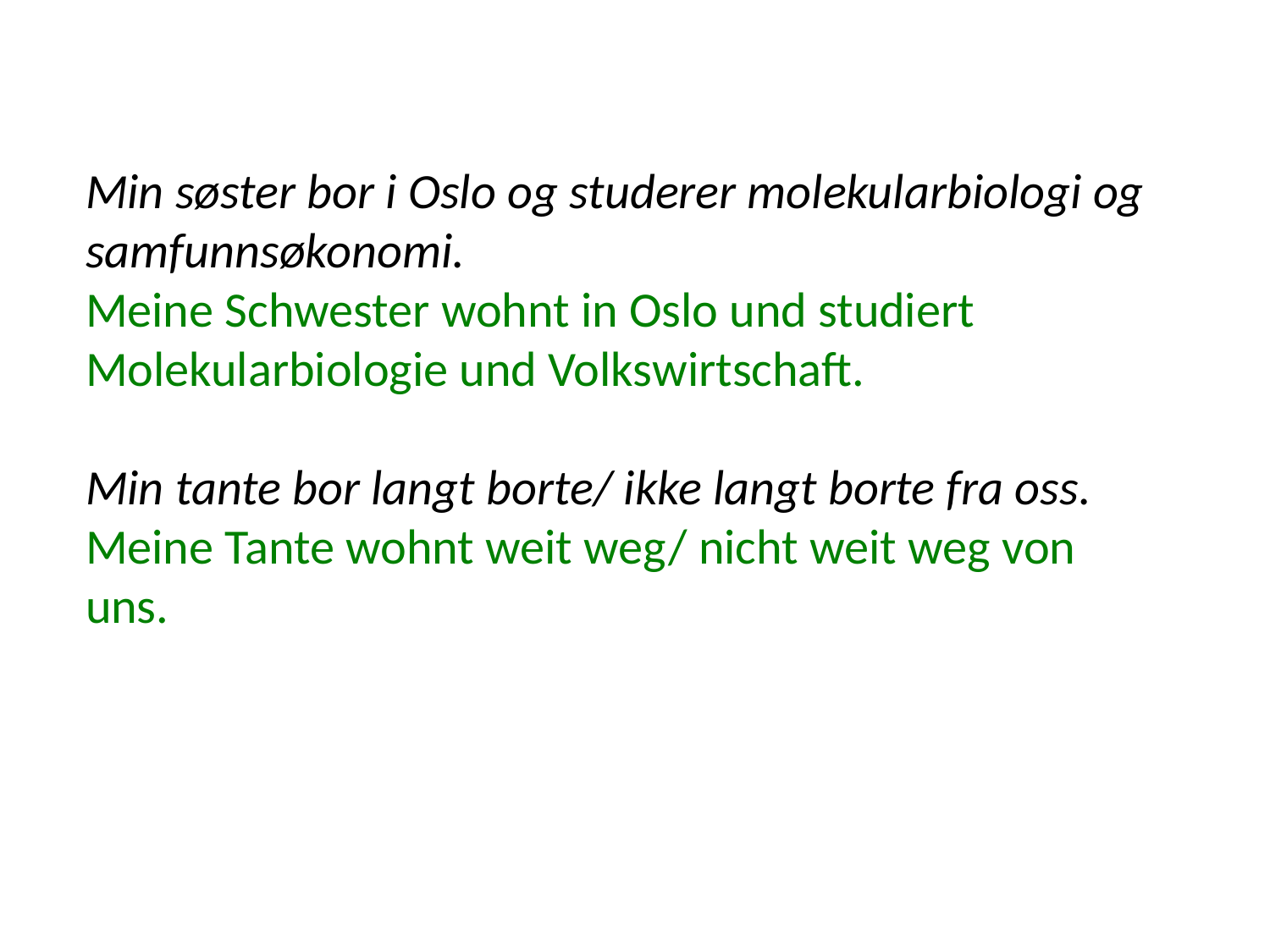

Min søster bor i Oslo og studerer molekularbiologi og samfunnsøkonomi.
Meine Schwester wohnt in Oslo und studiert Molekularbiologie und Volkswirtschaft.
Min tante bor langt borte/ ikke langt borte fra oss.
Meine Tante wohnt weit weg/ nicht weit weg von uns.